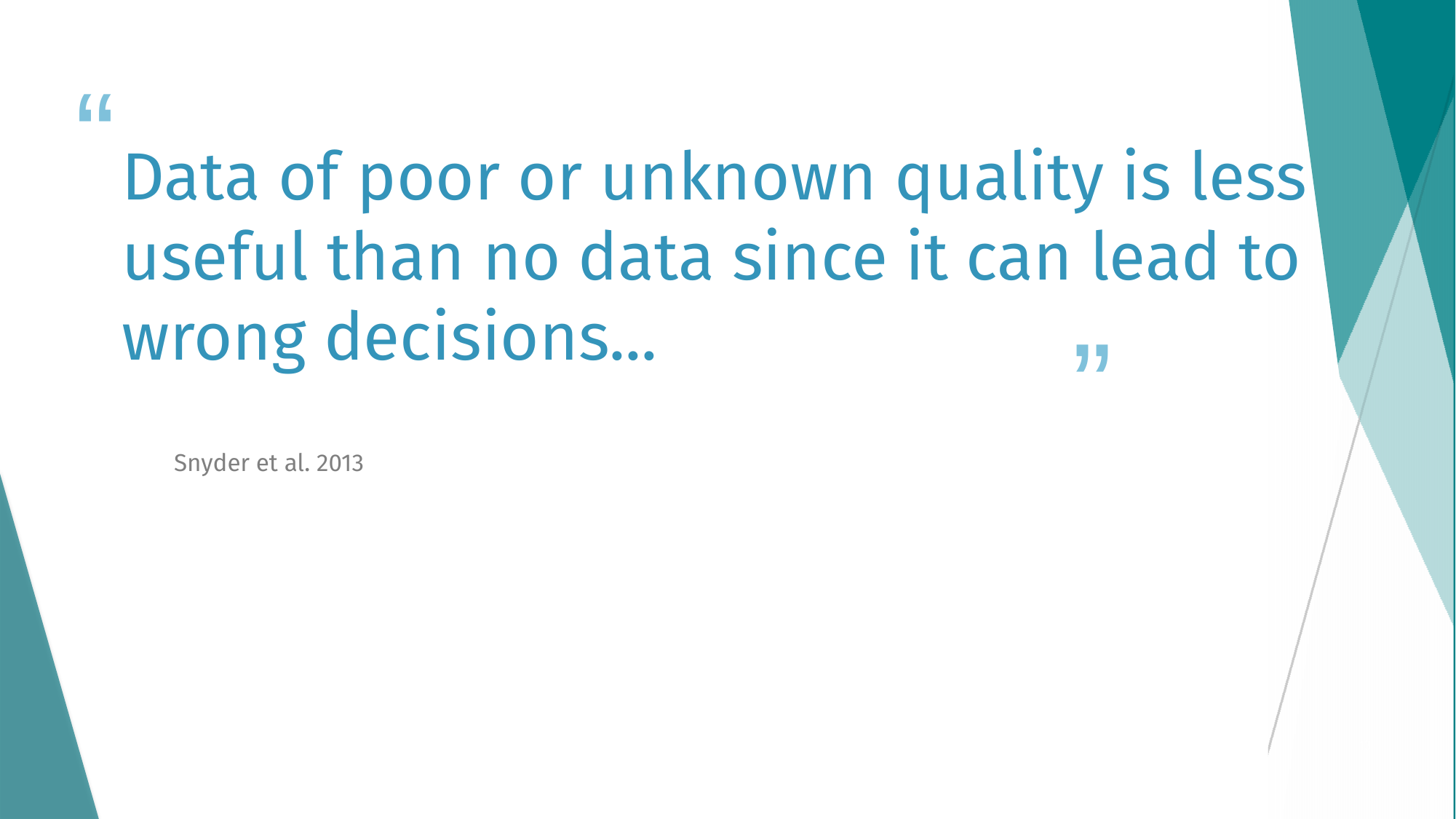

# Data of poor or unknown quality is less useful than no data since it can lead to wrong decisions...
Snyder et al. 2013
13